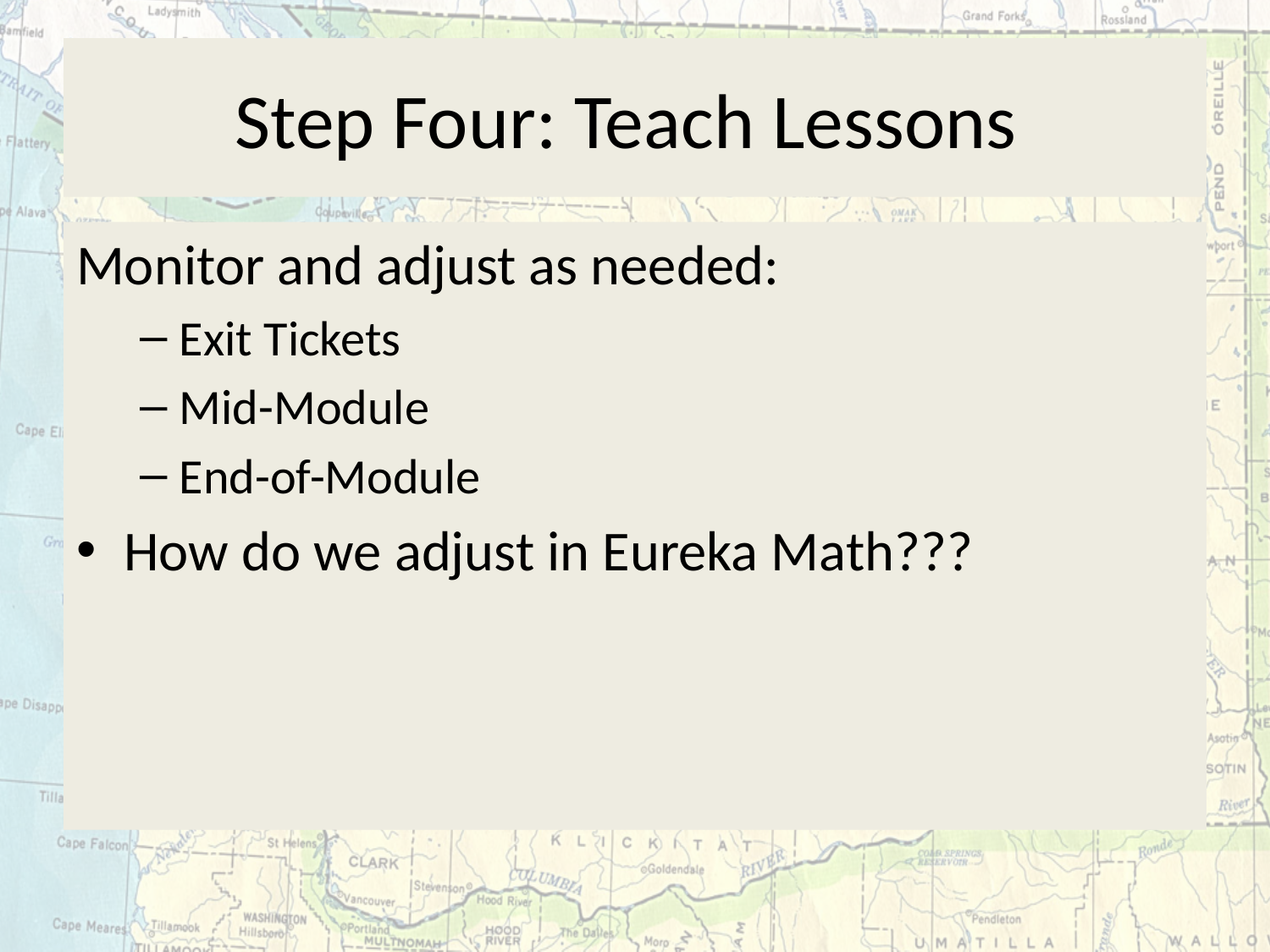

# Step Four: Teach Lessons
Monitor and adjust as needed:
Exit Tickets
Mid-Module
End-of-Module
How do we adjust in Eureka Math???